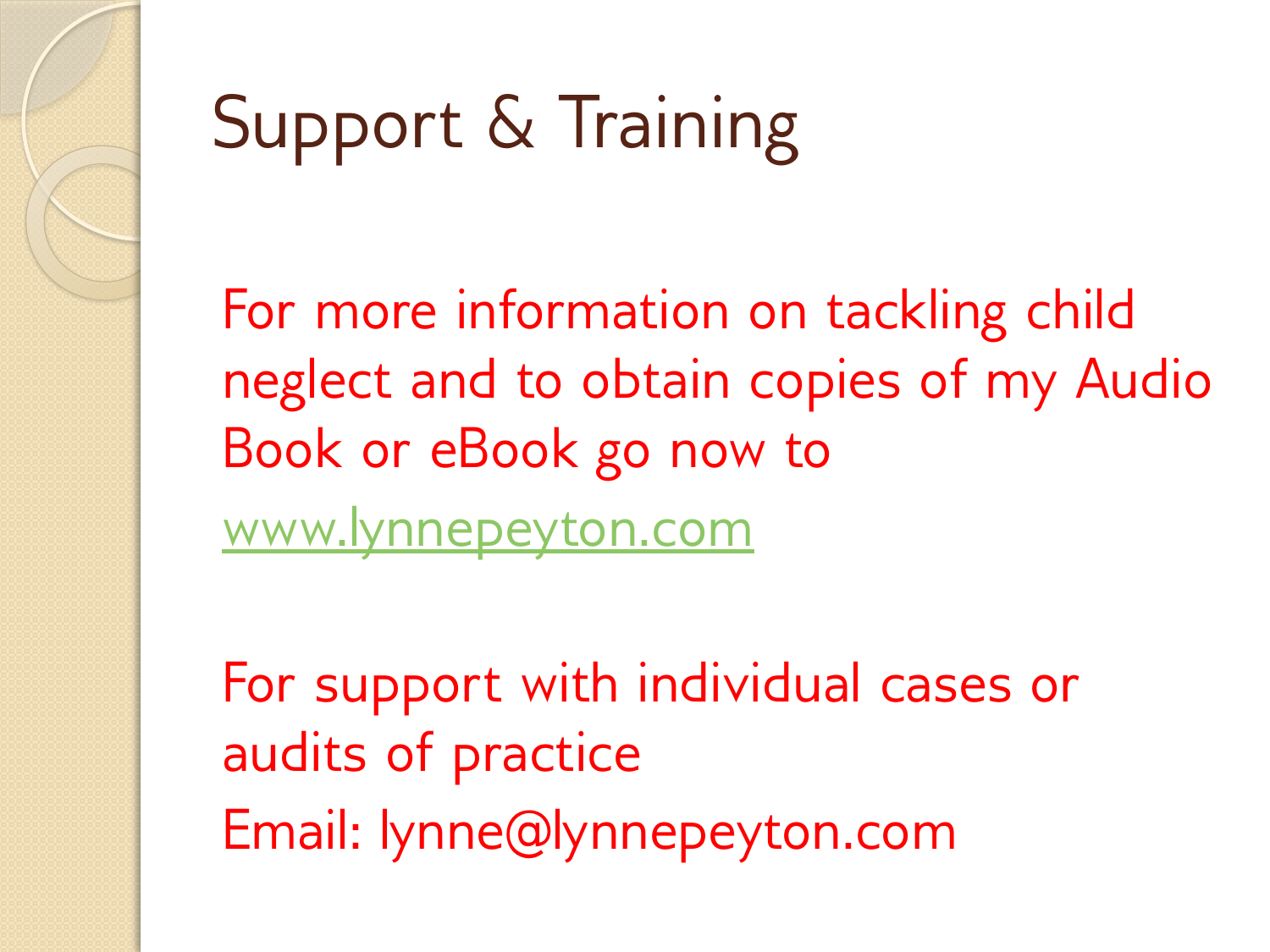

# Support & Training

For more information on tackling child neglect and to obtain copies of my Audio Book or eBook go now to
www.lynnepeyton.com

For support with individual cases or audits of practice
Email: lynne@lynnepeyton.com